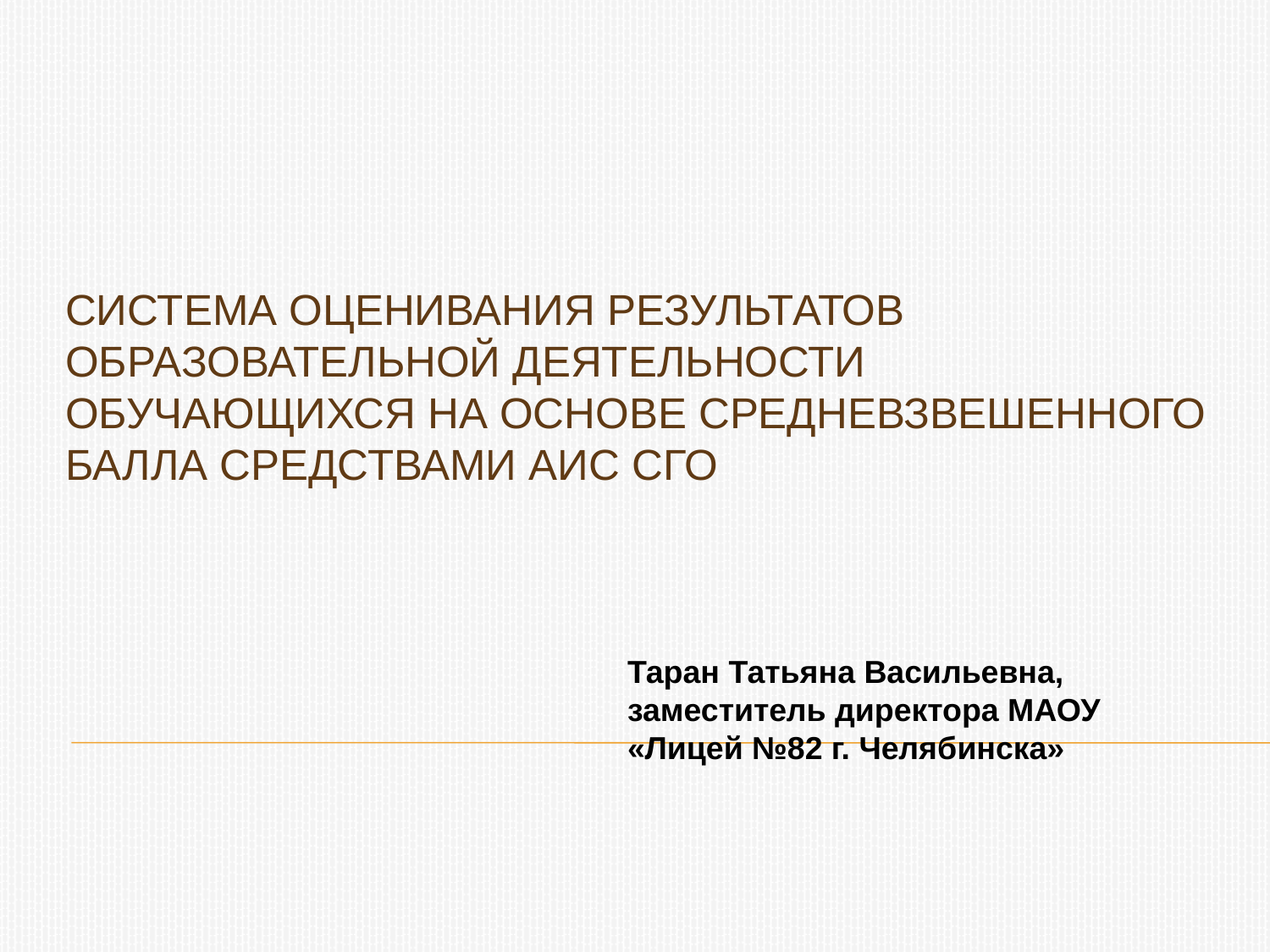

# Система оценивания результатов образовательной деятельности обучающихся на основе средневзвешенного балла средствами АИС СГО
Таран Татьяна Васильевна,
заместитель директора МАОУ «Лицей №82 г. Челябинска»